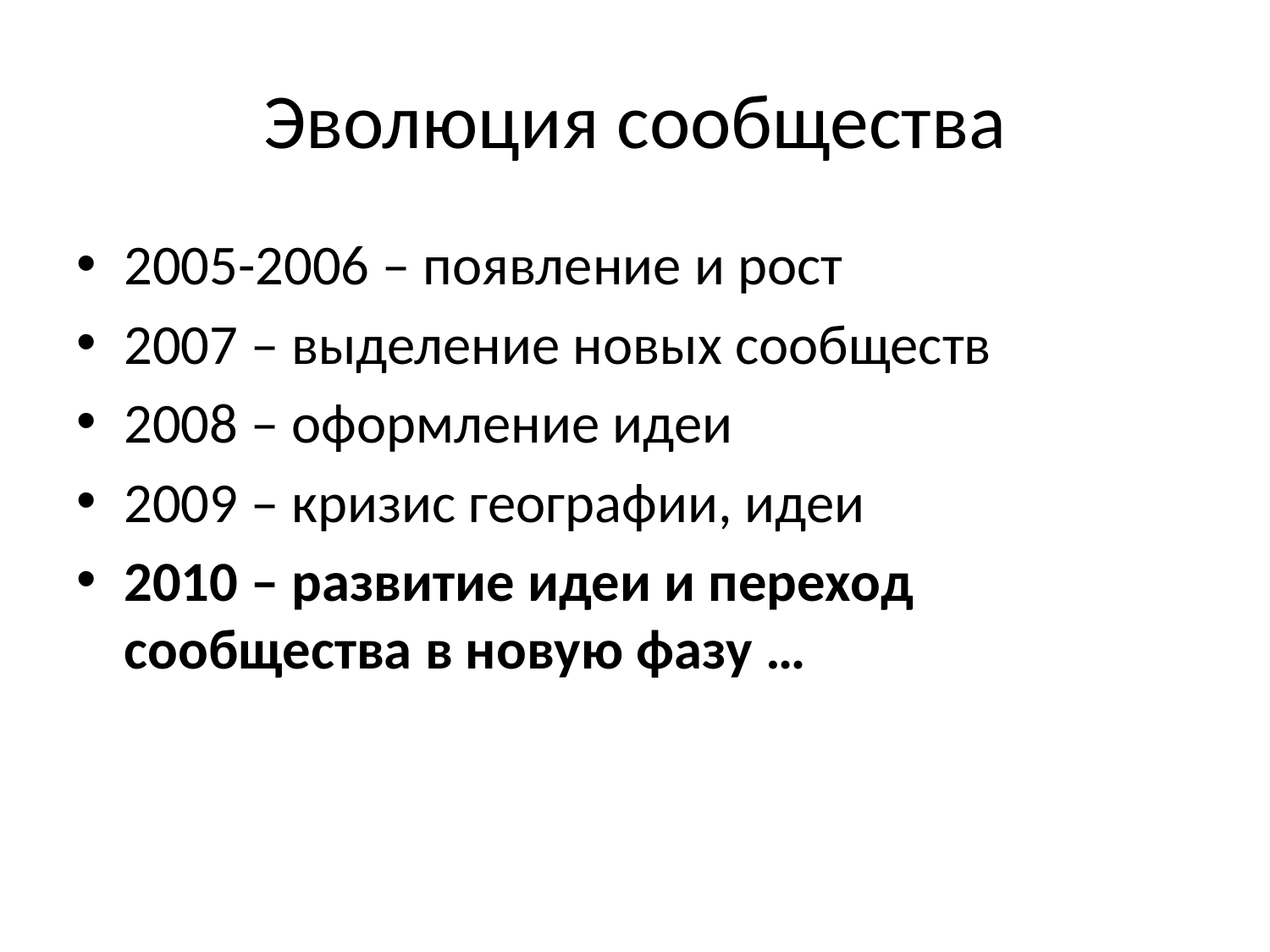

# Эволюция сообщества
2005-2006 – появление и рост
2007 – выделение новых сообществ
2008 – оформление идеи
2009 – кризис географии, идеи
2010 – развитие идеи и переход сообщества в новую фазу …